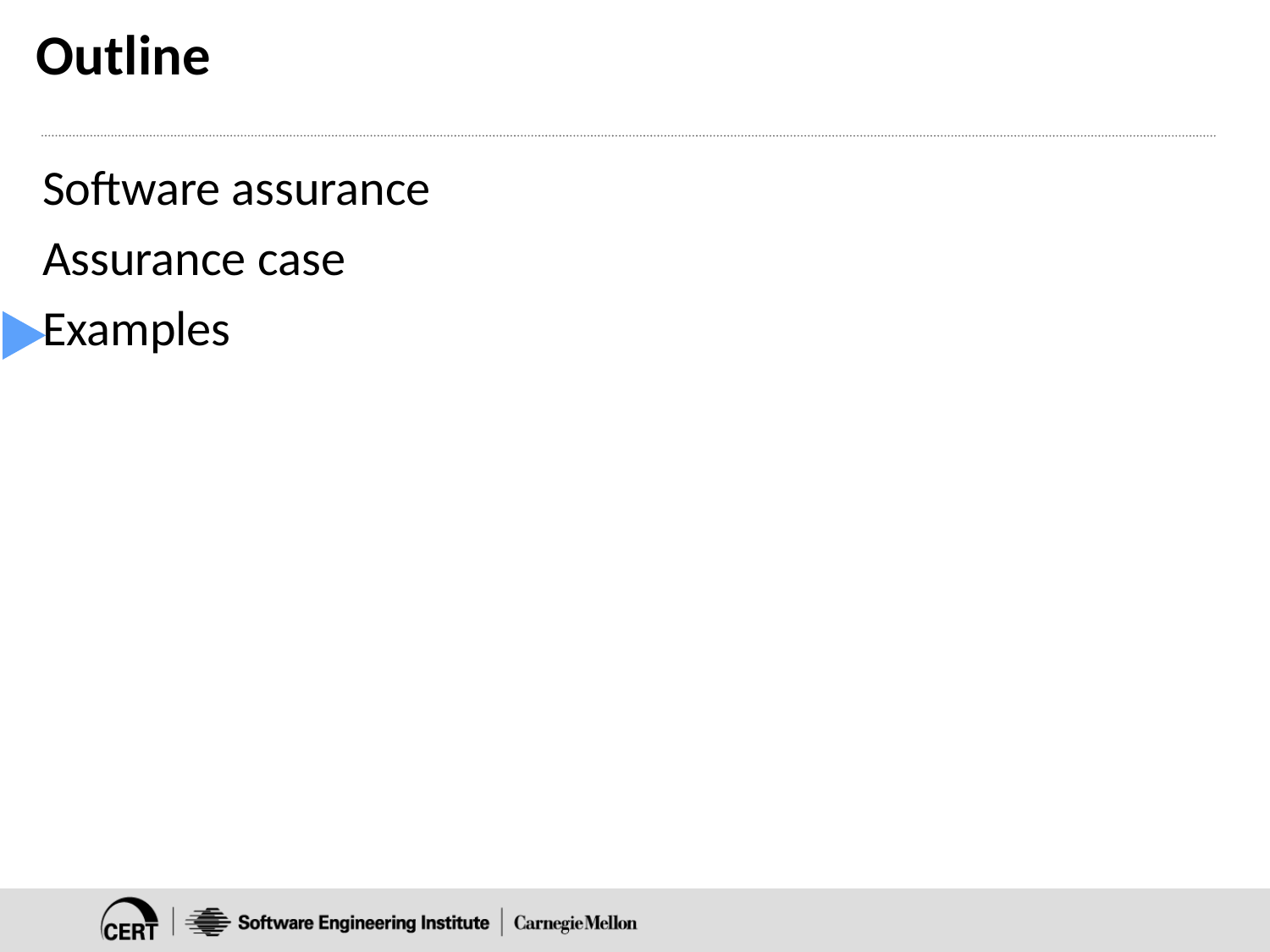

# Outline
Software assurance
Assurance case
Examples